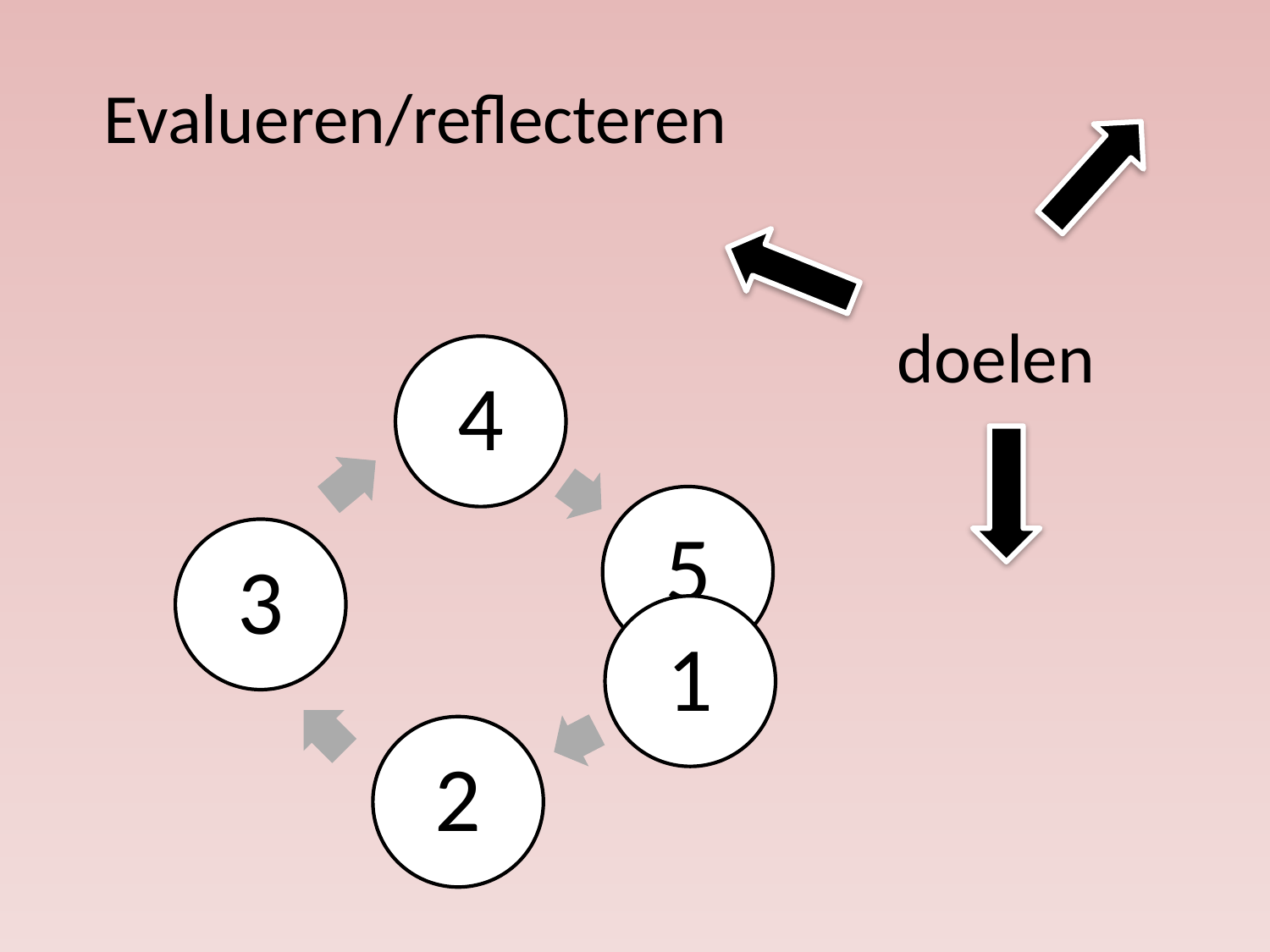

# Evalueren/reflecteren

doelen
4

5

1

2

3